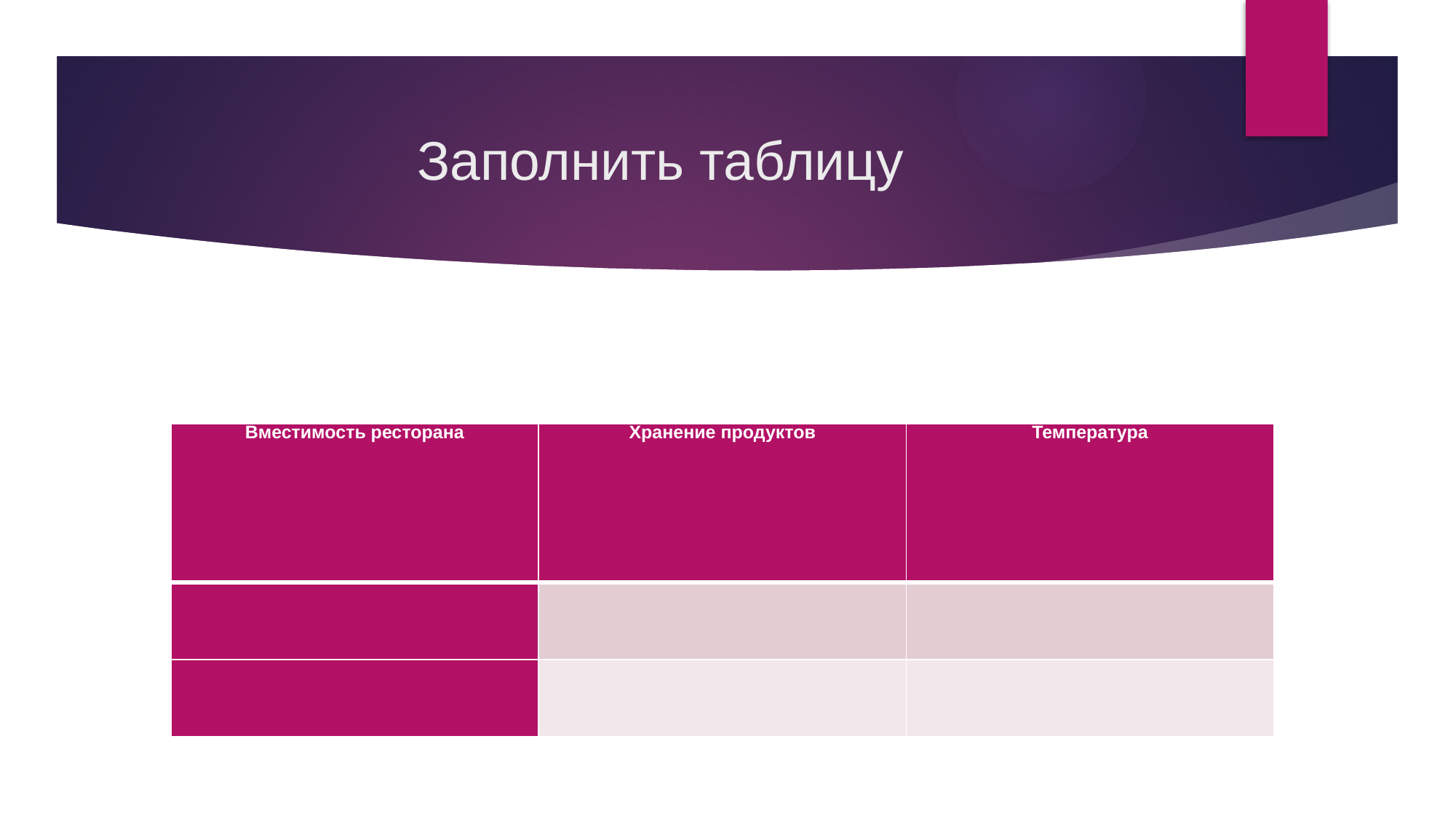

# Заполнить таблицу
| Вместимость ресторана | Хранение продуктов | Температура |
| --- | --- | --- |
|  |  |  |
|  |  |  |